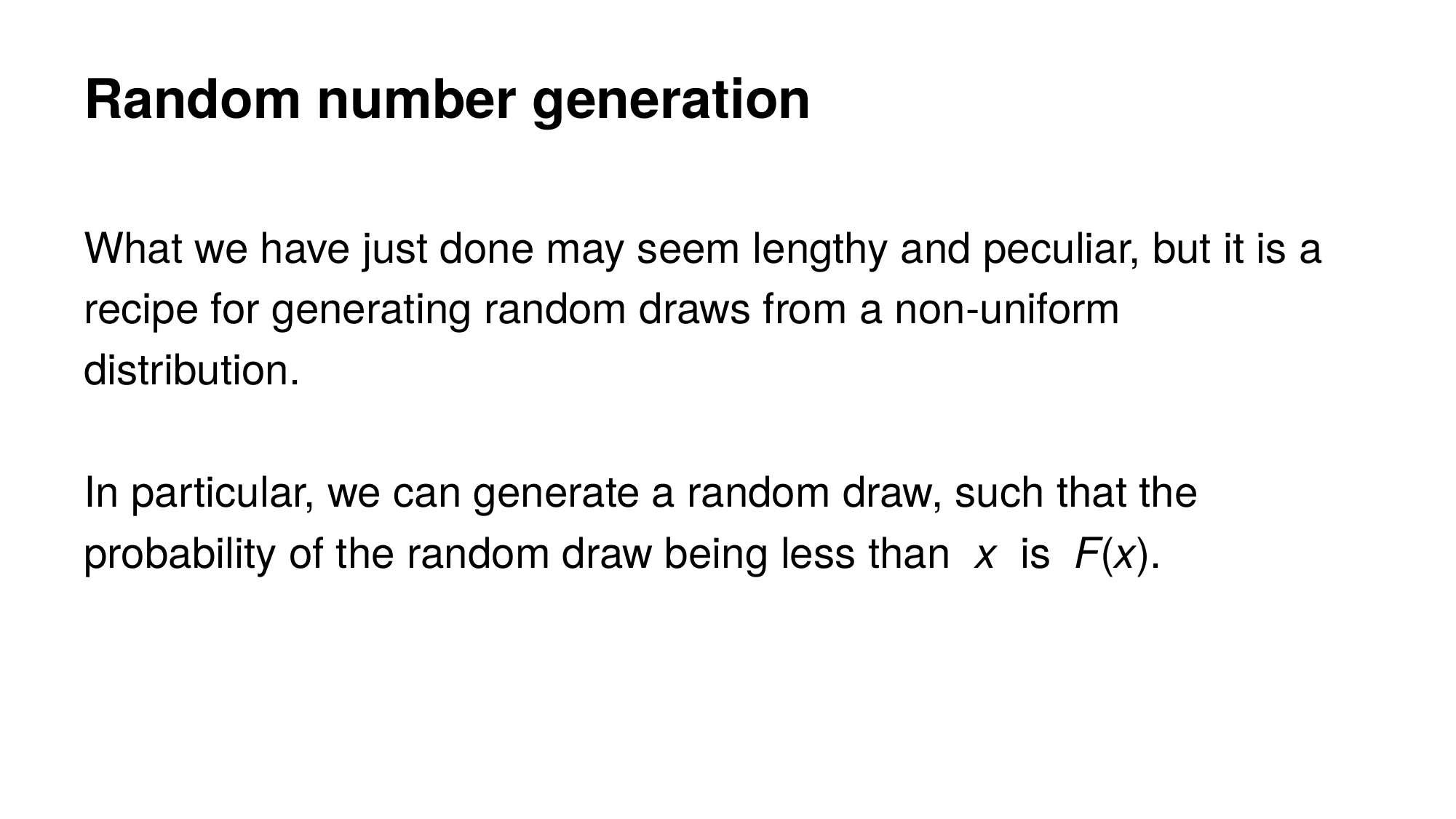

# Random number generation
What we have just done may seem lengthy and peculiar, but it is a recipe for generating random draws from a non-uniform distribution.

In particular, we can generate a random draw, such that the probability of the random draw being less than  x  is  F(x).